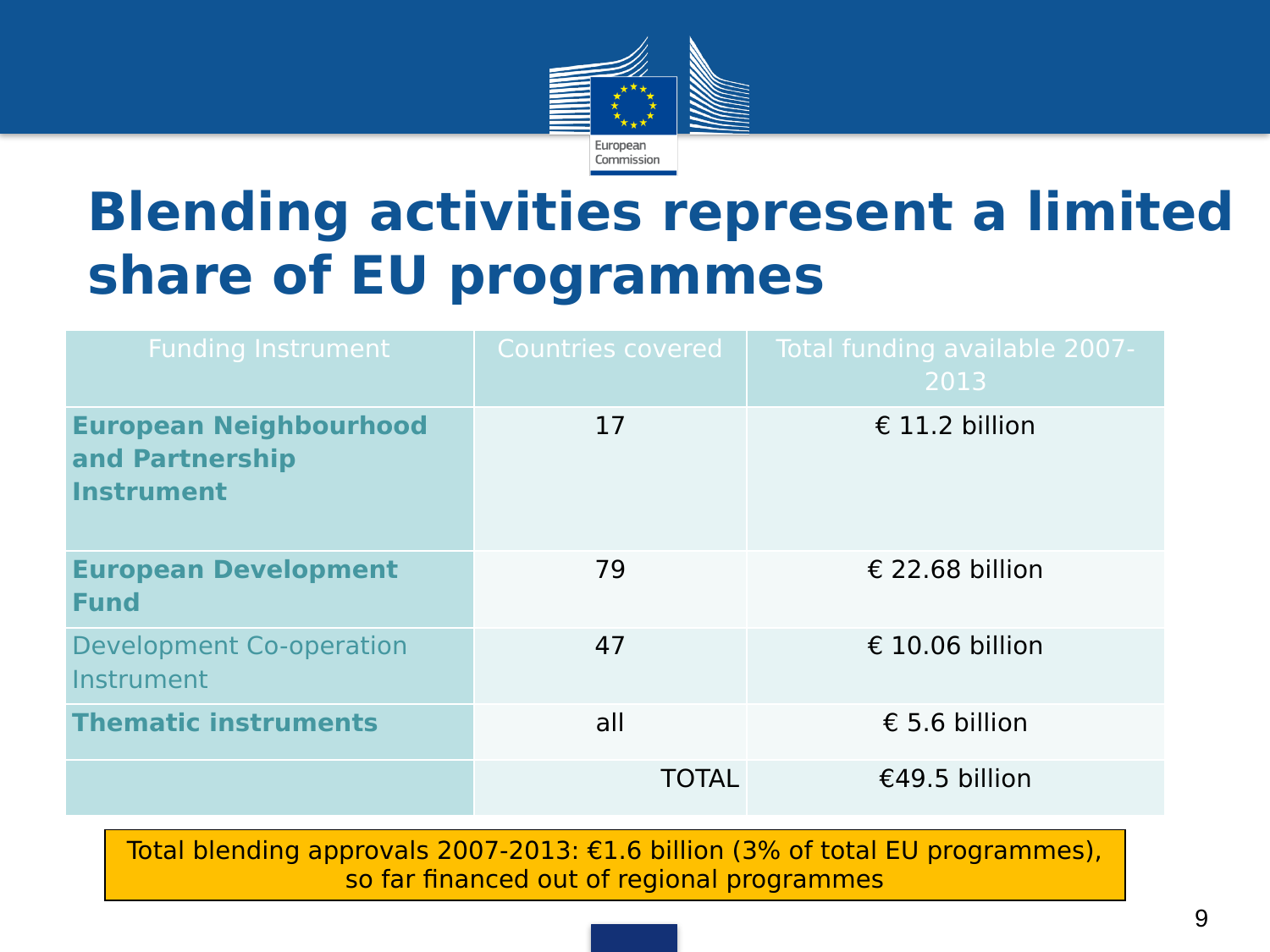

# Blending activities represent a limited share of EU programmes
| Funding Instrument | Countries covered | Total funding available 2007-2013 |
| --- | --- | --- |
| European Neighbourhood and Partnership Instrument | 17 | € 11.2 billion |
| European Development Fund | 79 | € 22.68 billion |
| Development Co-operation Instrument | 47 | € 10.06 billion |
| Thematic instruments | all | € 5.6 billion |
|  | TOTAL | €49.5 billion |
| Total blending approvals 2007-2013: €1.6 billion (3% of total EU programmes), so far financed out of regional programmes |
| --- |
9